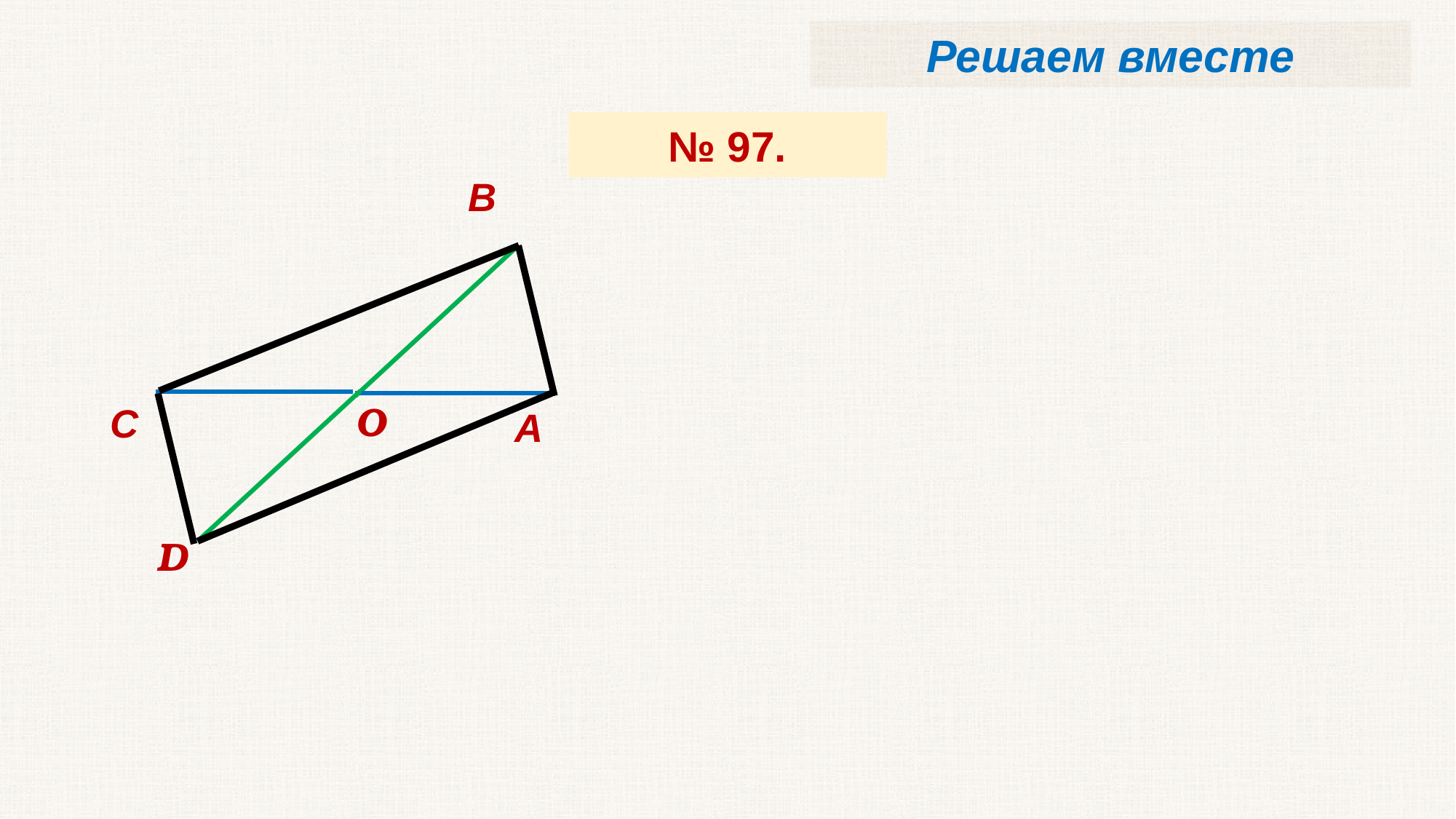

Решаем вместе
№ 97.
В
С
O
А
D